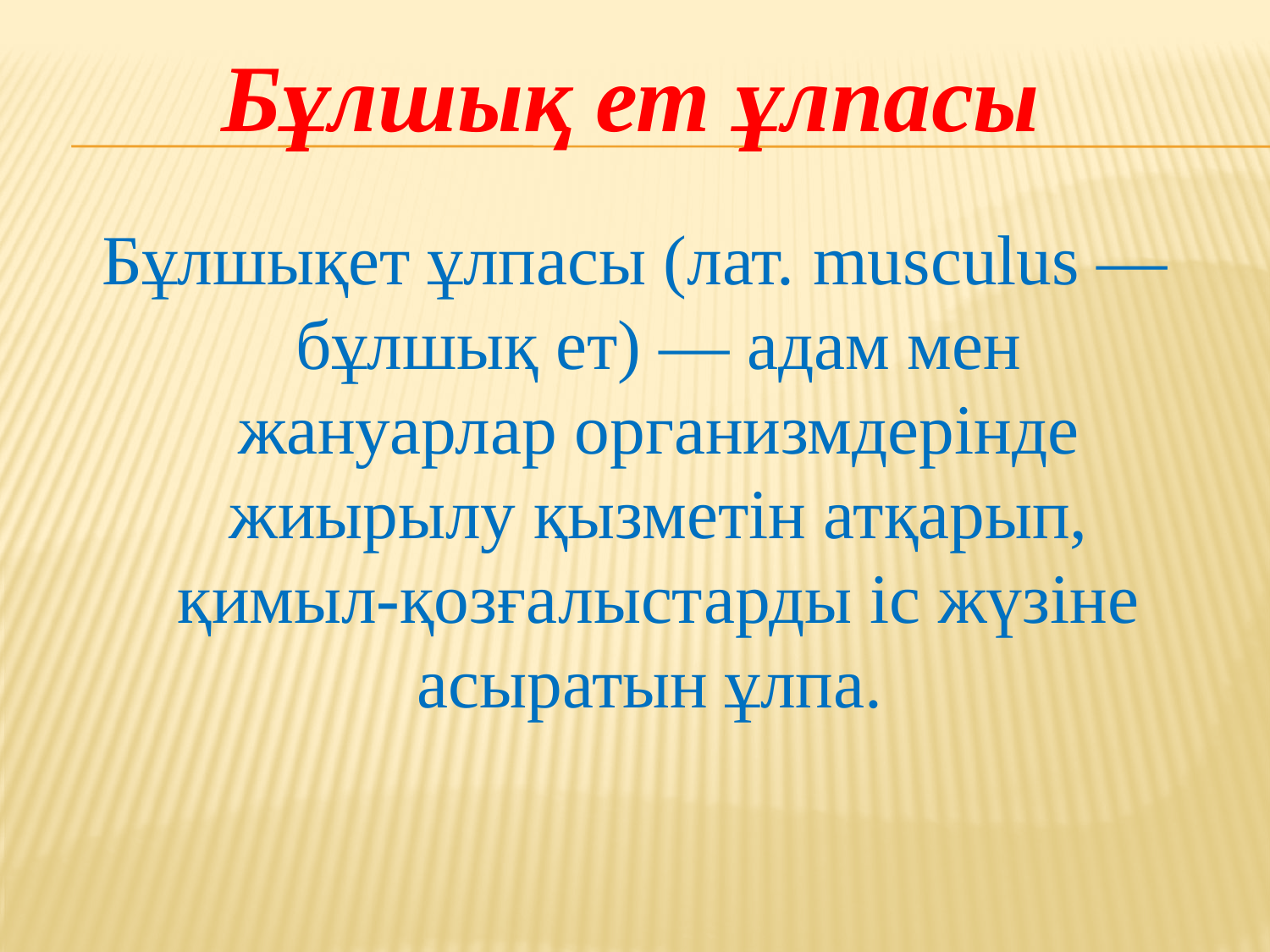

Бұлшық ет ұлпасы
Бұлшықет ұлпасы (лат. musculus — бұлшық ет) — адам мен жануарлар организмдерінде жиырылу қызметін атқарып, қимыл-қозғалыстарды іс жүзіне асыратын ұлпа.